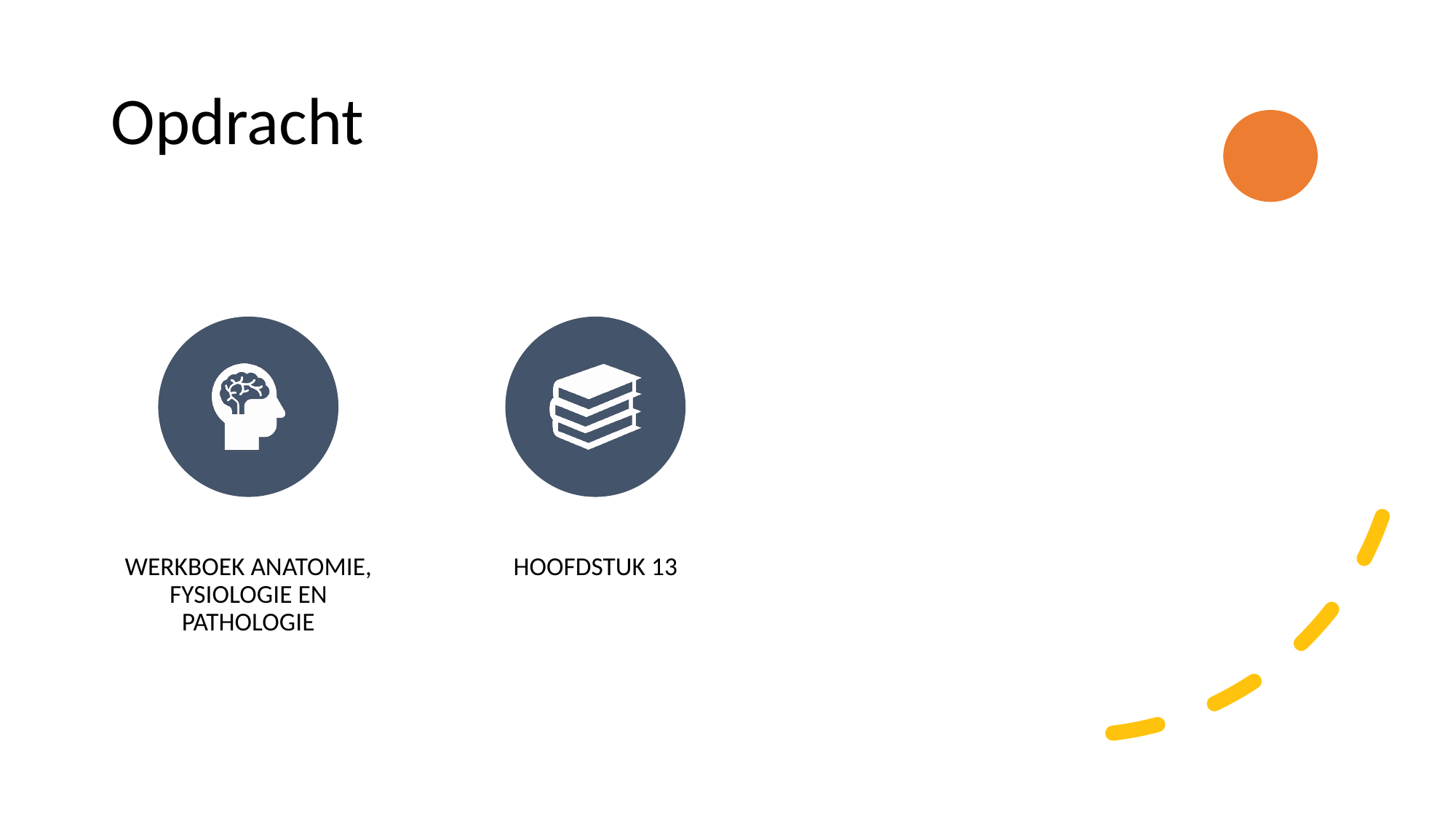

# Opdracht

Werkboek anatomie, fysiologie en pathologie
Hoofdstuk 13